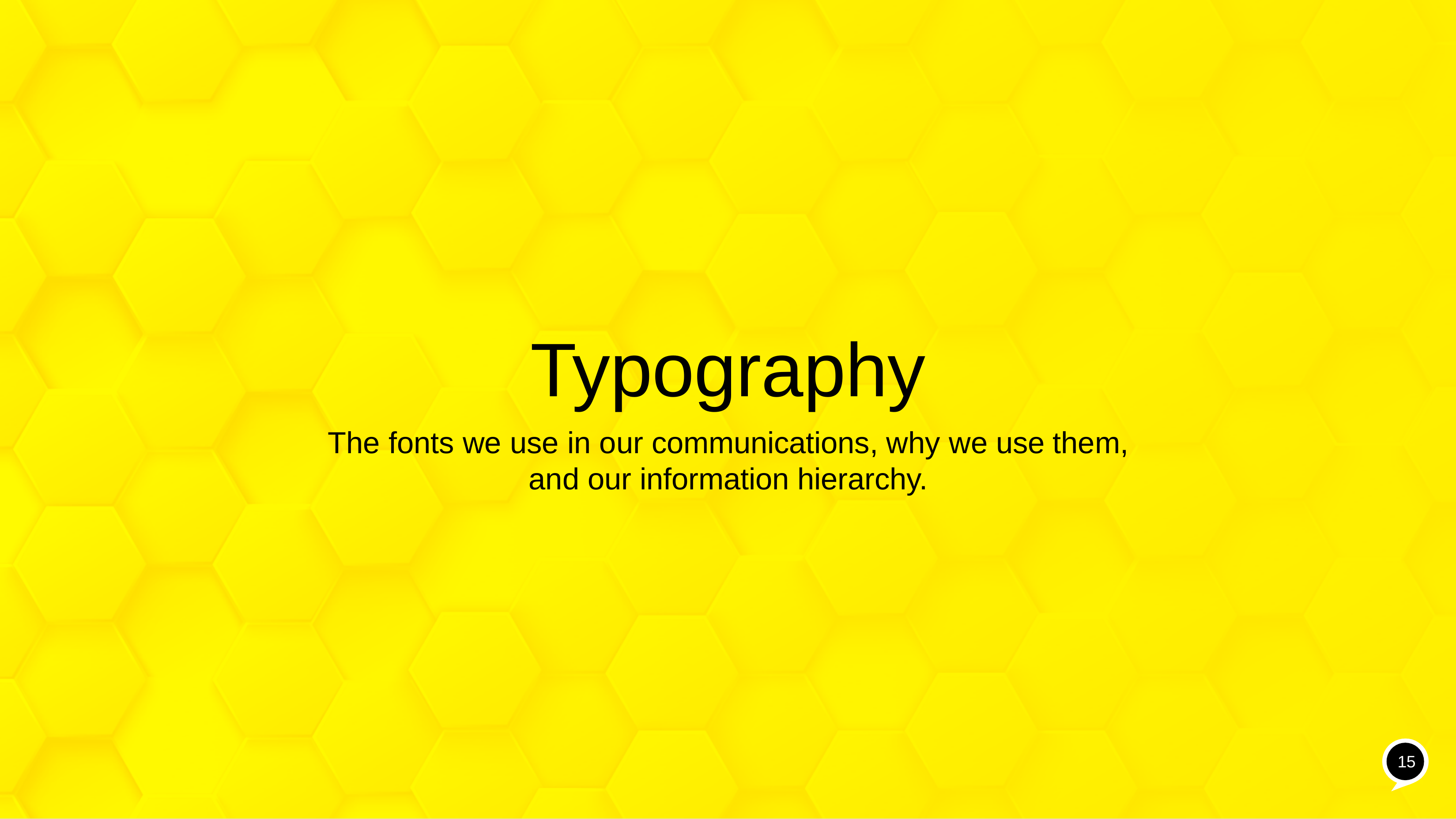

# Typography
The fonts we use in our communications, why we use them, and our information hierarchy.
15